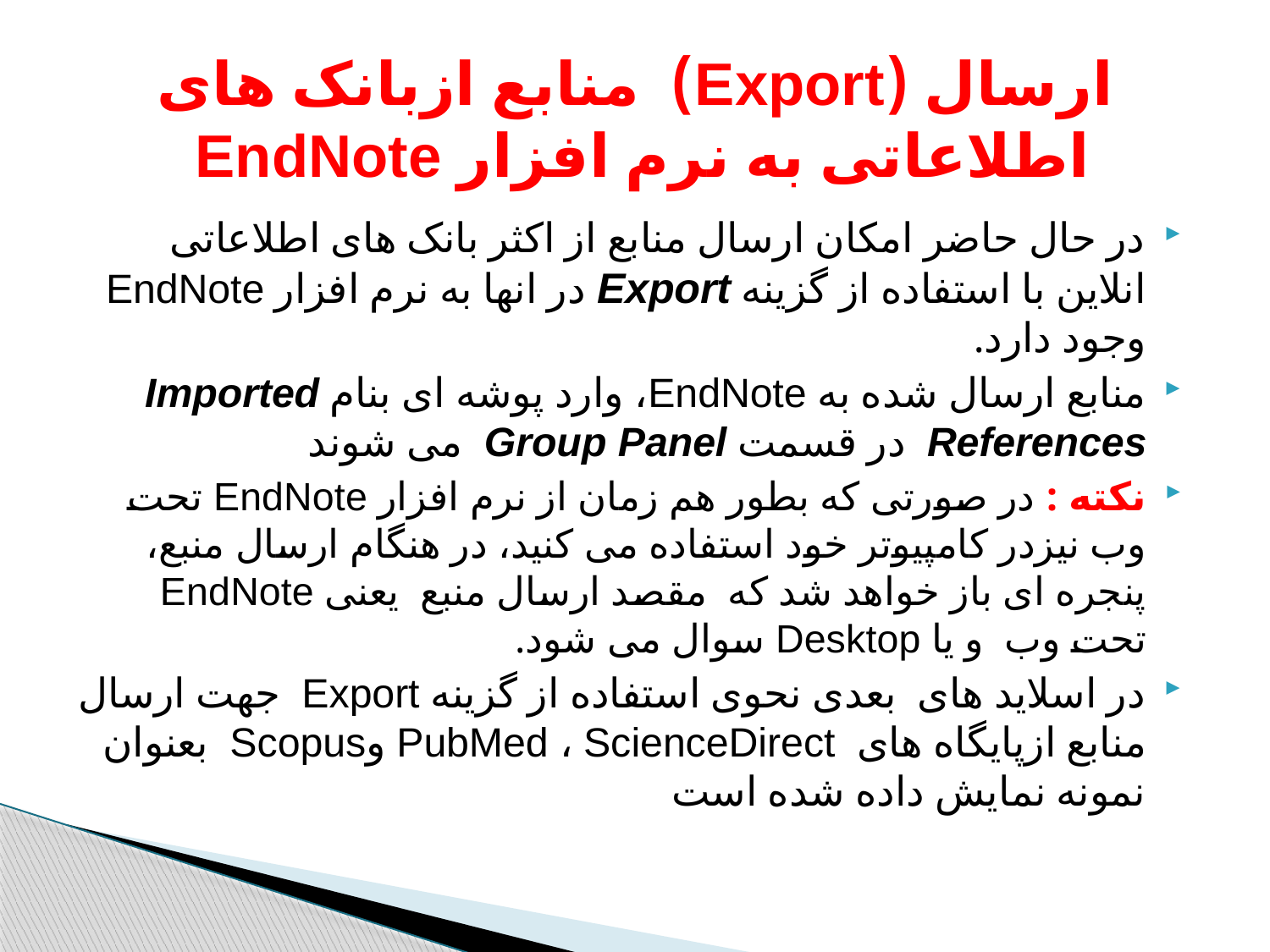

# ارسال (Export)  منابع ازبانک های اطلاعاتی به نرم افزار EndNote
در حال حاضر امکان ارسال منابع از اکثر بانک های اطلاعاتی انلاین با استفاده از گزینه Export در انها به نرم افزار EndNote وجود دارد.
منابع ارسال شده به EndNote، وارد پوشه ای بنام Imported References  در قسمت Group Panel  می شوند
نکته : در صورتی که بطور هم زمان از نرم افزار EndNote تحت وب نیزدر کامپیوتر خود استفاده می کنید، در هنگام ارسال منبع، پنجره ای باز خواهد شد که  مقصد ارسال منبع  یعنی EndNote تحت وب  و یا Desktop سوال می شود.
در اسلاید های  بعدی نحوی استفاده از گزینه Export  جهت ارسال منابع ازپایگاه های  PubMed ، ScienceDirect وScopus  بعنوان نمونه نمایش داده شده است